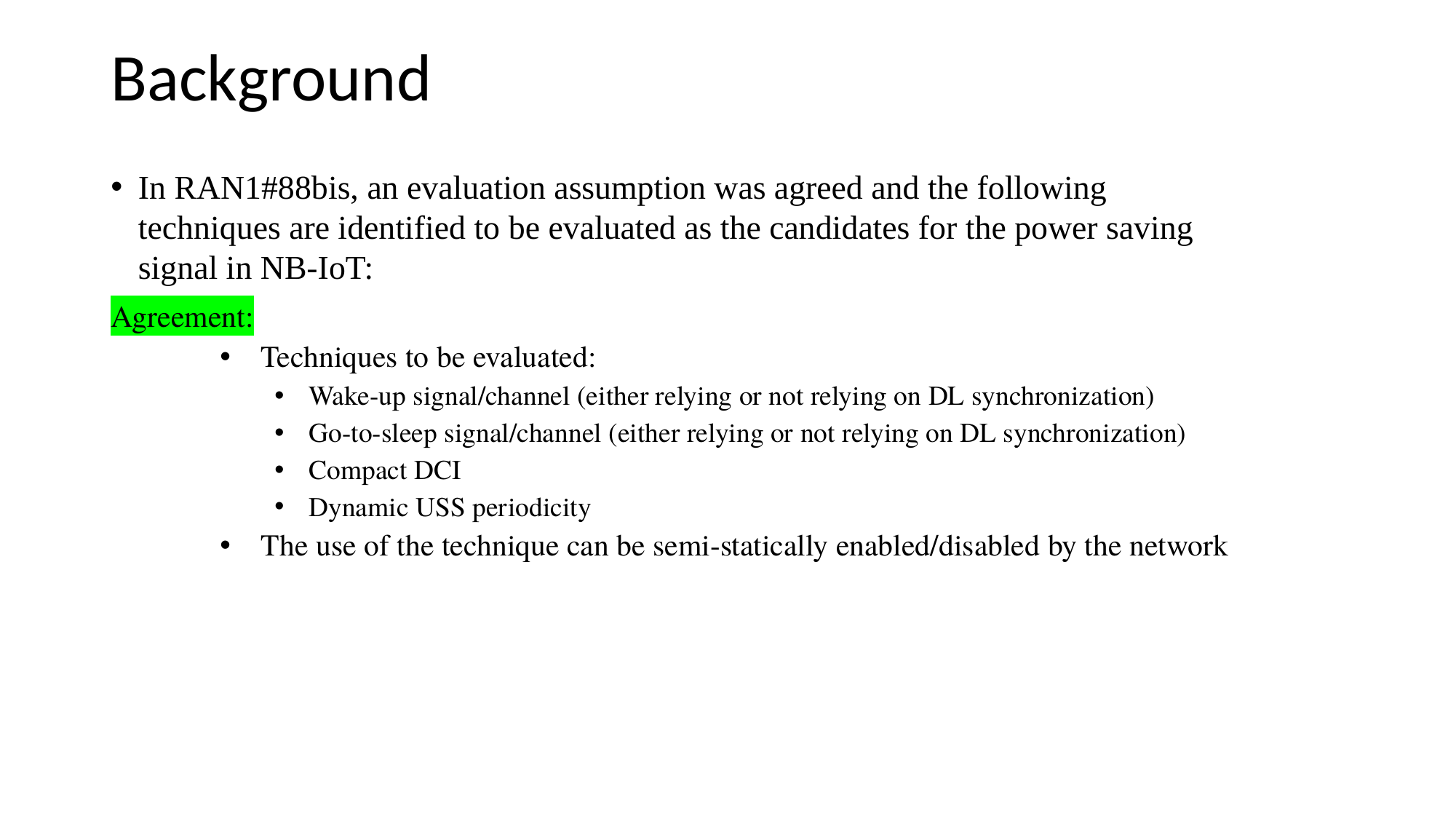

# Background
In RAN1#88bis, an evaluation assumption was agreed and the following techniques are identified to be evaluated as the candidates for the power saving signal in NB-IoT:
Agreement:
Techniques to be evaluated:
Wake-up signal/channel (either relying or not relying on DL synchronization)
Go-to-sleep signal/channel (either relying or not relying on DL synchronization)
Compact DCI
Dynamic USS periodicity
The use of the technique can be semi-statically enabled/disabled by the network